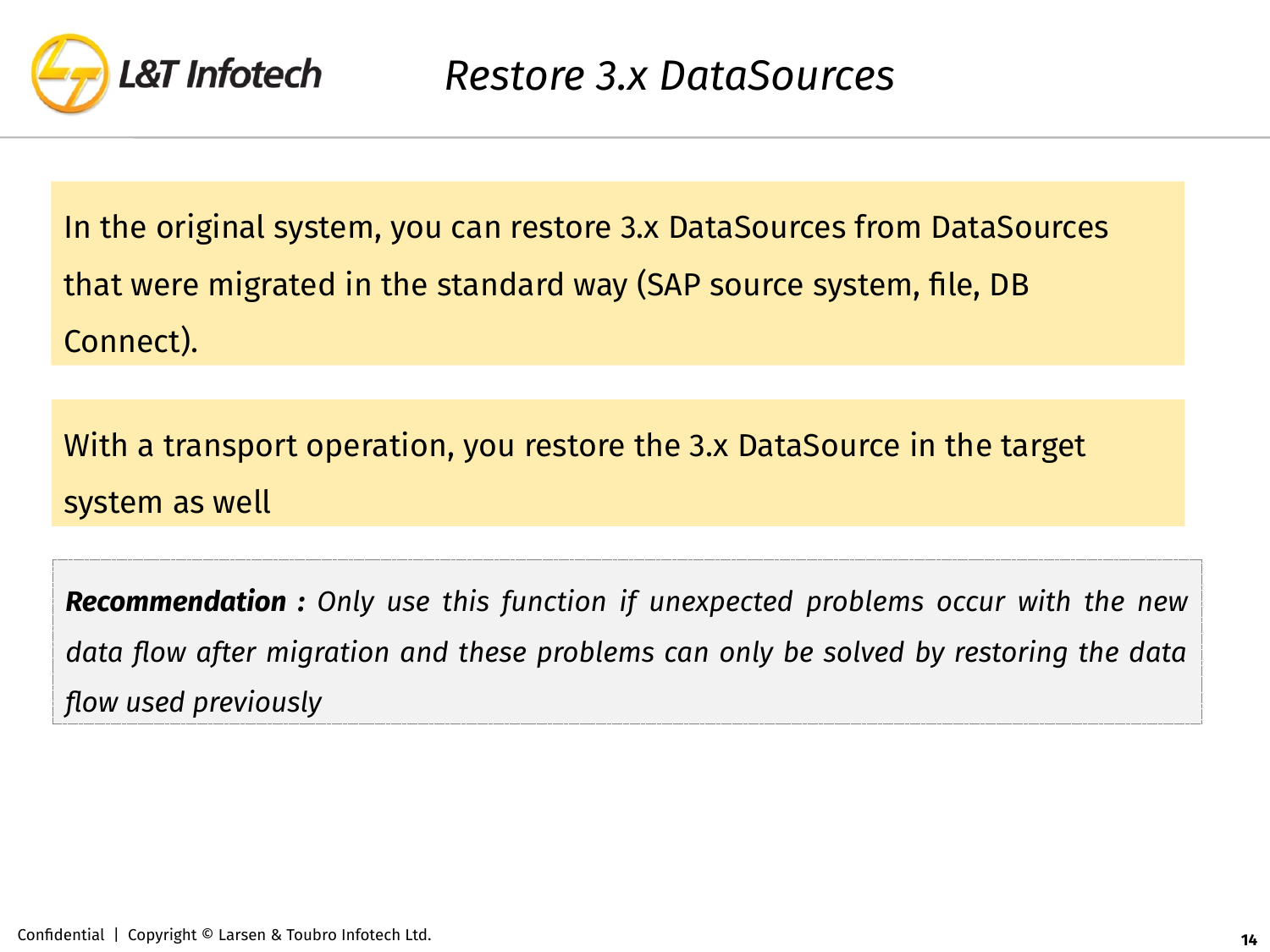

# Restore 3.x DataSources
In the original system, you can restore 3.x DataSources from DataSources that were migrated in the standard way (SAP source system, file, DB Connect).
With a transport operation, you restore the 3.x DataSource in the target system as well
Recommendation : Only use this function if unexpected problems occur with the new data flow after migration and these problems can only be solved by restoring the data flow used previously
Confidential  |  Copyright © Larsen & Toubro Infotech Ltd.
14